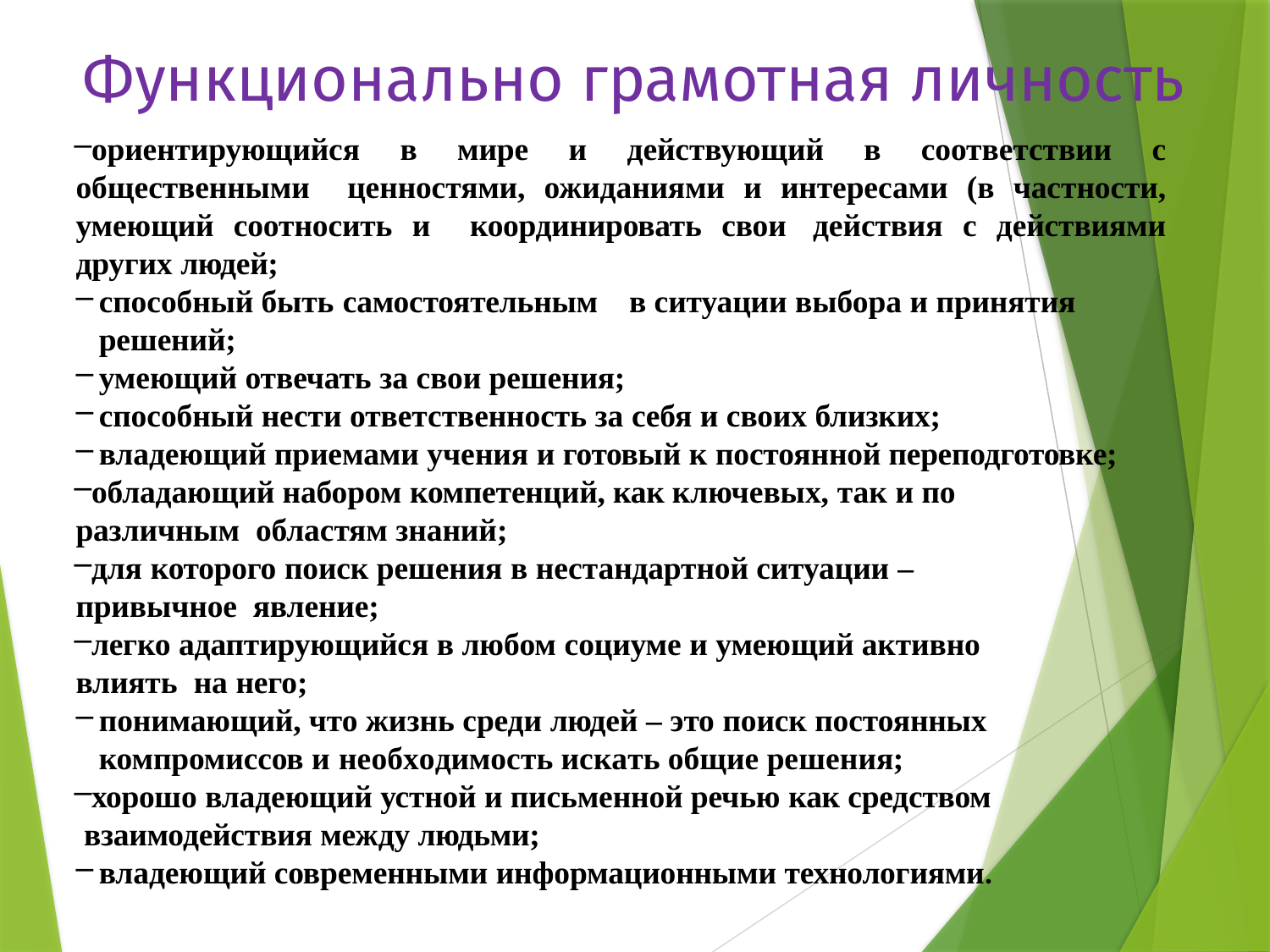

# Функционально грамотная личность
ориентирующийся в мире и действующий в соответствии с общественными  ценностями, ожиданиями и интересами (в частности, умеющий соотносить и  координировать свои действия с действиями других людей;
способный быть самостоятельным	в ситуации выбора и принятия решений;
умеющий отвечать за свои решения;
способный нести ответственность за себя и своих близких;
владеющий приемами учения и готовый к постоянной переподготовке;
обладающий набором компетенций, как ключевых, так и по различным  областям знаний;
для которого поиск решения в нестандартной ситуации – привычное  явление;
легко адаптирующийся в любом социуме и умеющий активно влиять  на него;
понимающий, что жизнь среди людей – это поиск постоянных компромиссов и необходимость искать общие решения;
хорошо владеющий устной и письменной речью как средством  взаимодействия между людьми;
владеющий современными информационными технологиями.